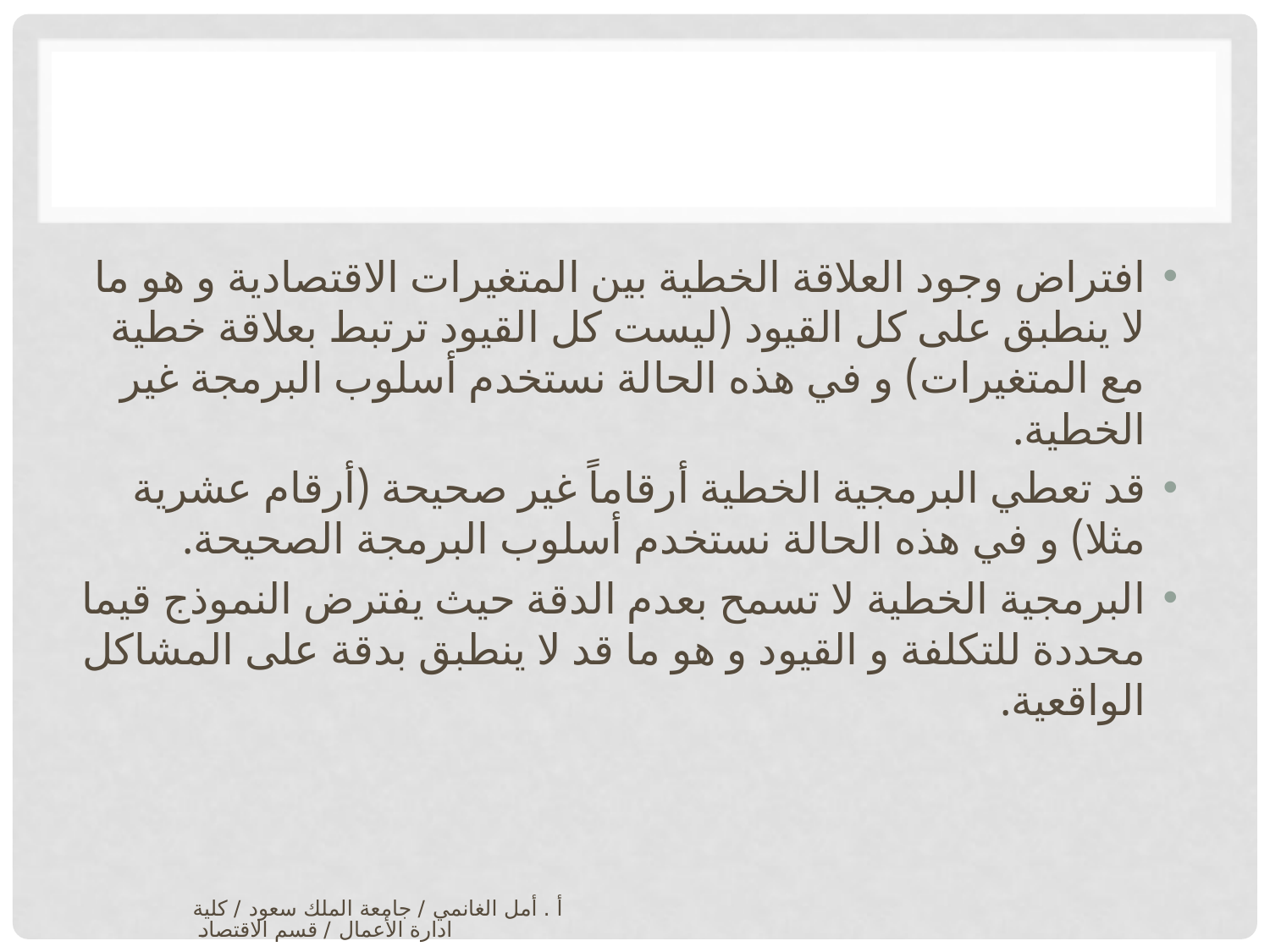

#
افتراض وجود العلاقة الخطية بين المتغيرات الاقتصادية و هو ما لا ينطبق على كل القيود (ليست كل القيود ترتبط بعلاقة خطية مع المتغيرات) و في هذه الحالة نستخدم أسلوب البرمجة غير الخطية.
قد تعطي البرمجية الخطية أرقاماً غير صحيحة (أرقام عشرية مثلا) و في هذه الحالة نستخدم أسلوب البرمجة الصحيحة.
البرمجية الخطية لا تسمح بعدم الدقة حيث يفترض النموذج قيما محددة للتكلفة و القيود و هو ما قد لا ينطبق بدقة على المشاكل الواقعية.
أ . أمل الغانمي / جامعة الملك سعود / كلية ادارة الأعمال / قسم الاقتصاد